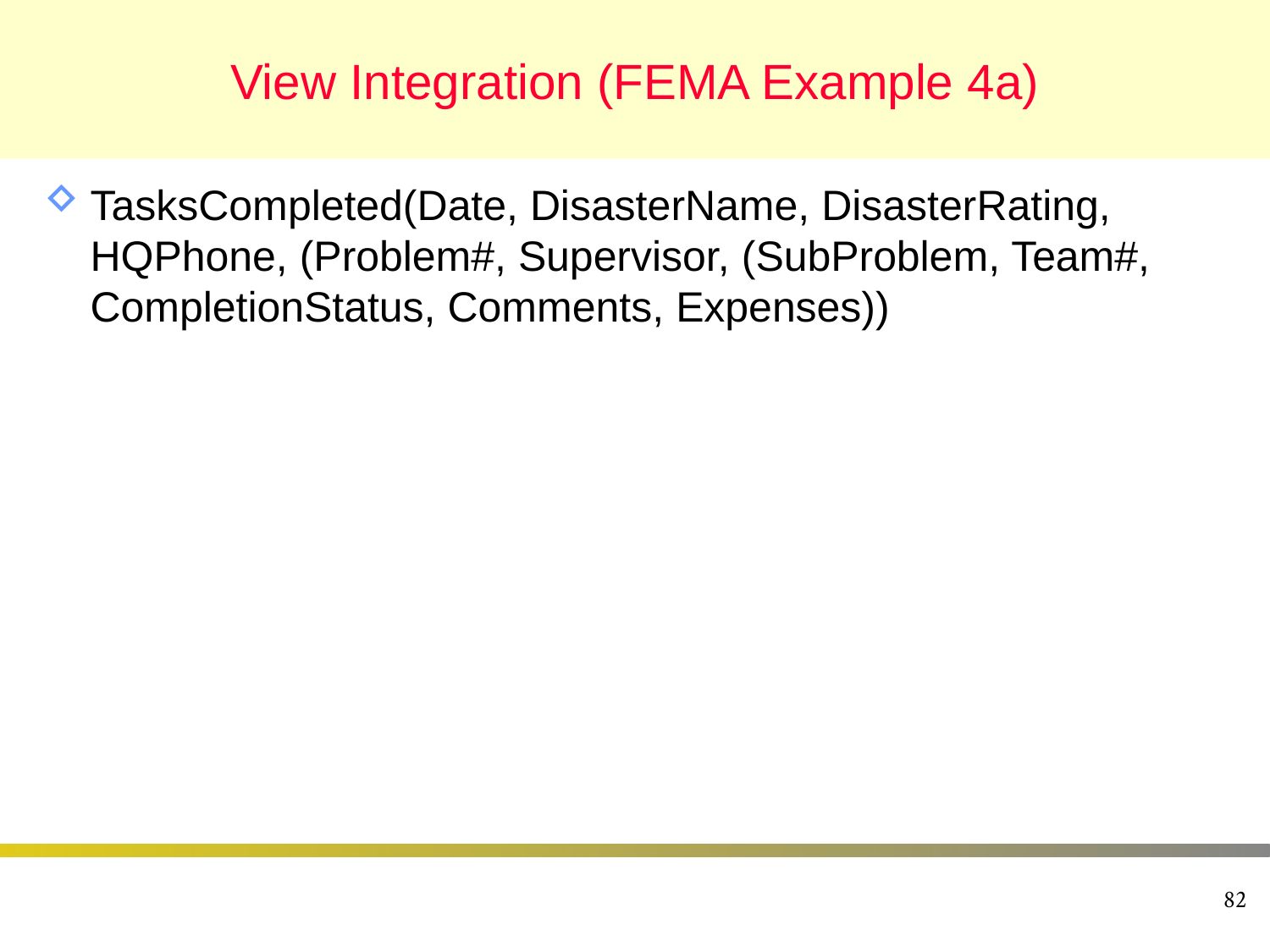

# View Integration (FEMA Example 4a)
TasksCompleted(Date, DisasterName, DisasterRating, HQPhone, (Problem#, Supervisor, (SubProblem, Team#, CompletionStatus, Comments, Expenses))
82